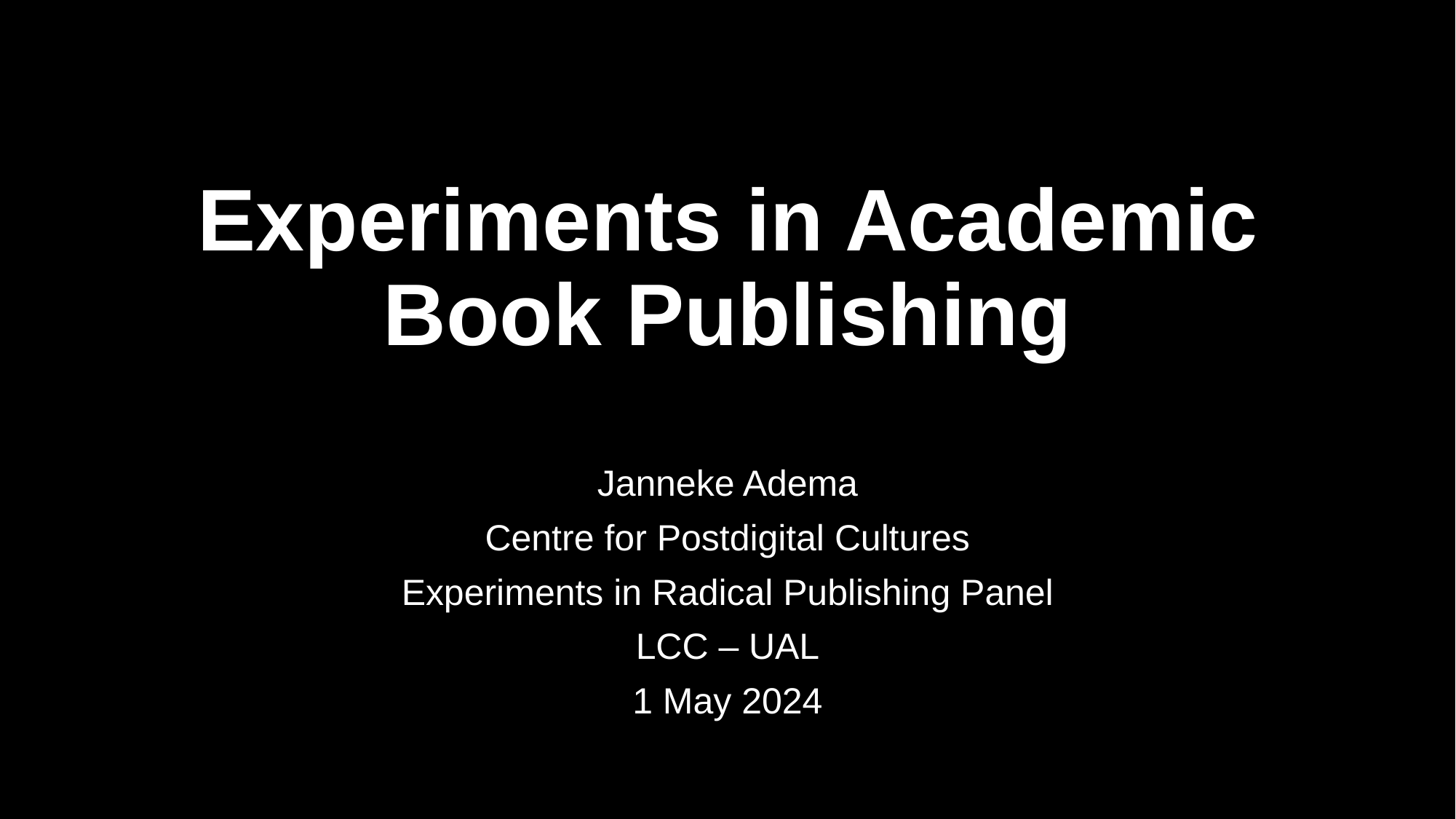

# Experiments in Academic Book Publishing
Janneke Adema
Centre for Postdigital Cultures
Experiments in Radical Publishing Panel
LCC – UAL
1 May 2024